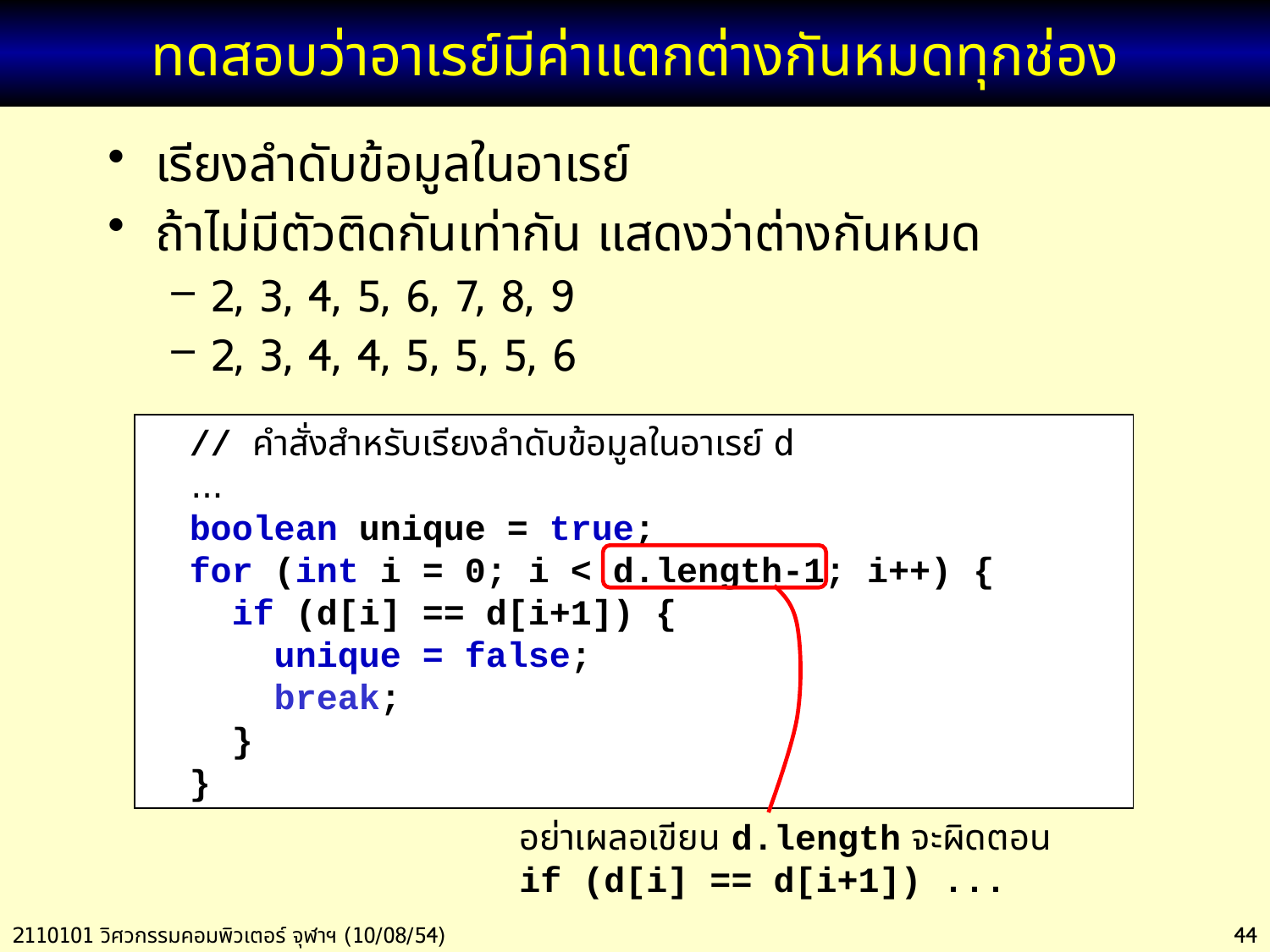

# ทดสอบว่าอาเรย์มีค่าแตกต่างกันหมดทุกช่อง
เรียงลำดับข้อมูลในอาเรย์
ถ้าไม่มีตัวติดกันเท่ากัน แสดงว่าต่างกันหมด
2, 3, 4, 5, 6, 7, 8, 9
2, 3, 4, 4, 5, 5, 5, 6
  // คำสั่งสำหรับเรียงลำดับข้อมูลในอาเรย์ d
    ...
  boolean unique = true;
  for (int i = 0; i < d.length-1; i++) {
    if (d[i] == d[i+1]) {
      unique = false;
      break;
    }
  }

อย่าเผลอเขียน d.length จะผิดตอน
if (d[i] == d[i+1]) ...